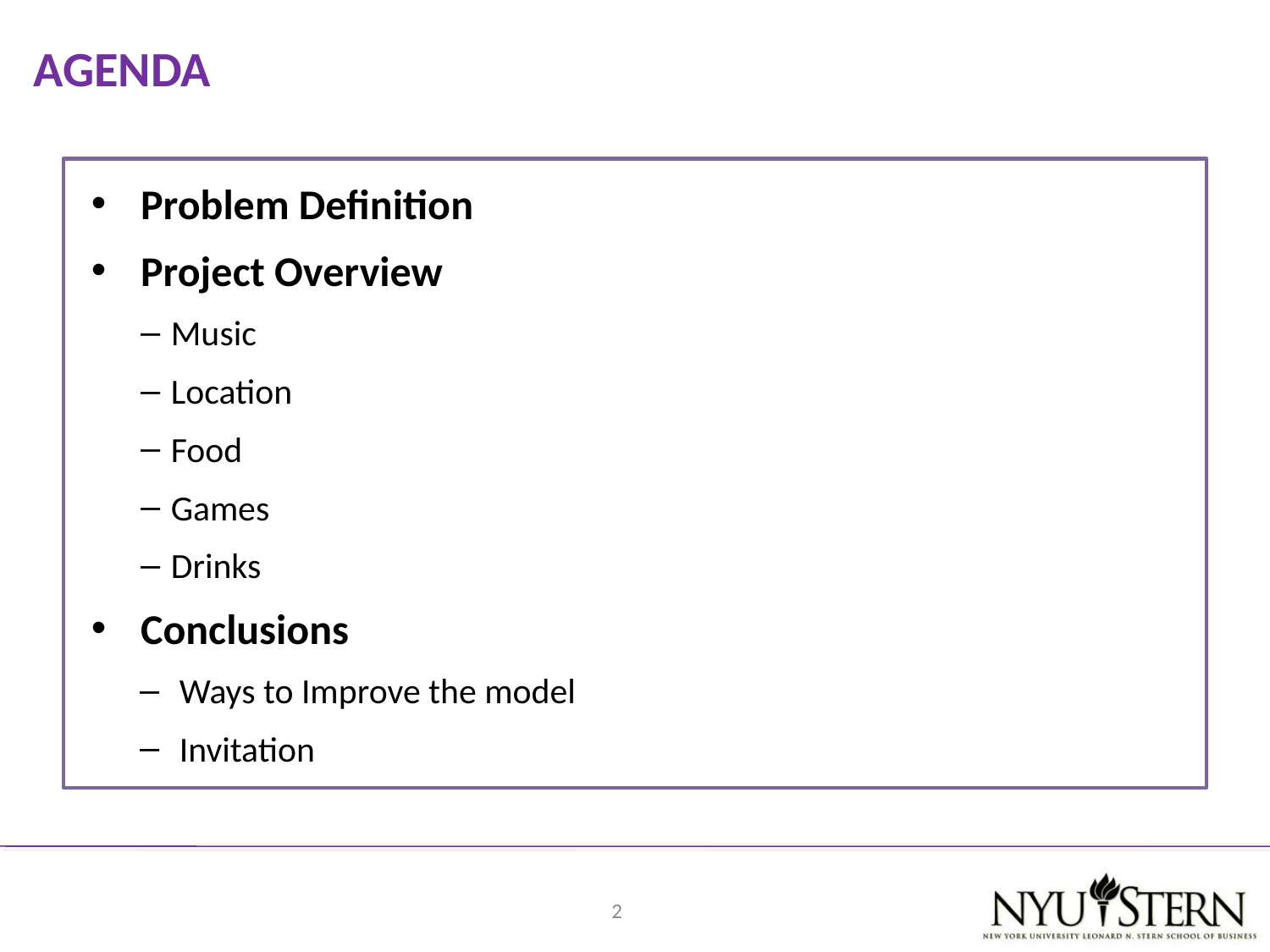

# AGENDA
Problem Definition
Project Overview
Music
Location
Food
Games
Drinks
Conclusions
Ways to Improve the model
Invitation
2